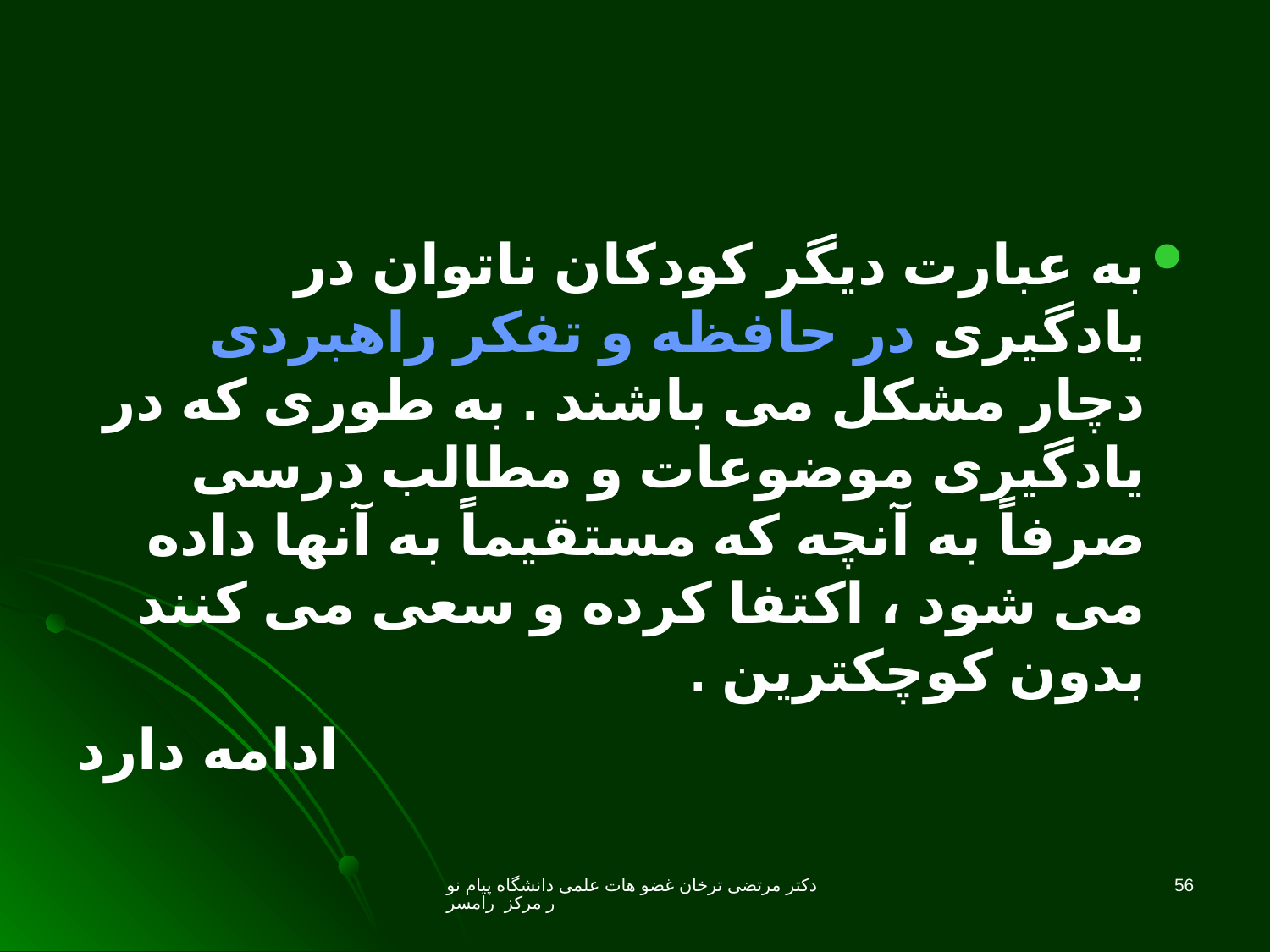

به عبارت دیگر کودکان ناتوان در یادگیری در حافظه و تفکر راهبردی دچار مشکل می باشند . به طوری که در یادگیری موضوعات و مطالب درسی صرفاً به آنچه که مستقیماً به آنها داده می شود ، اکتفا کرده و سعی می کنند بدون کوچکترین .
ادامه دارد
دکتر مرتضی ترخان غضو هات علمی دانشگاه پیام نور مرکز رامسر
56